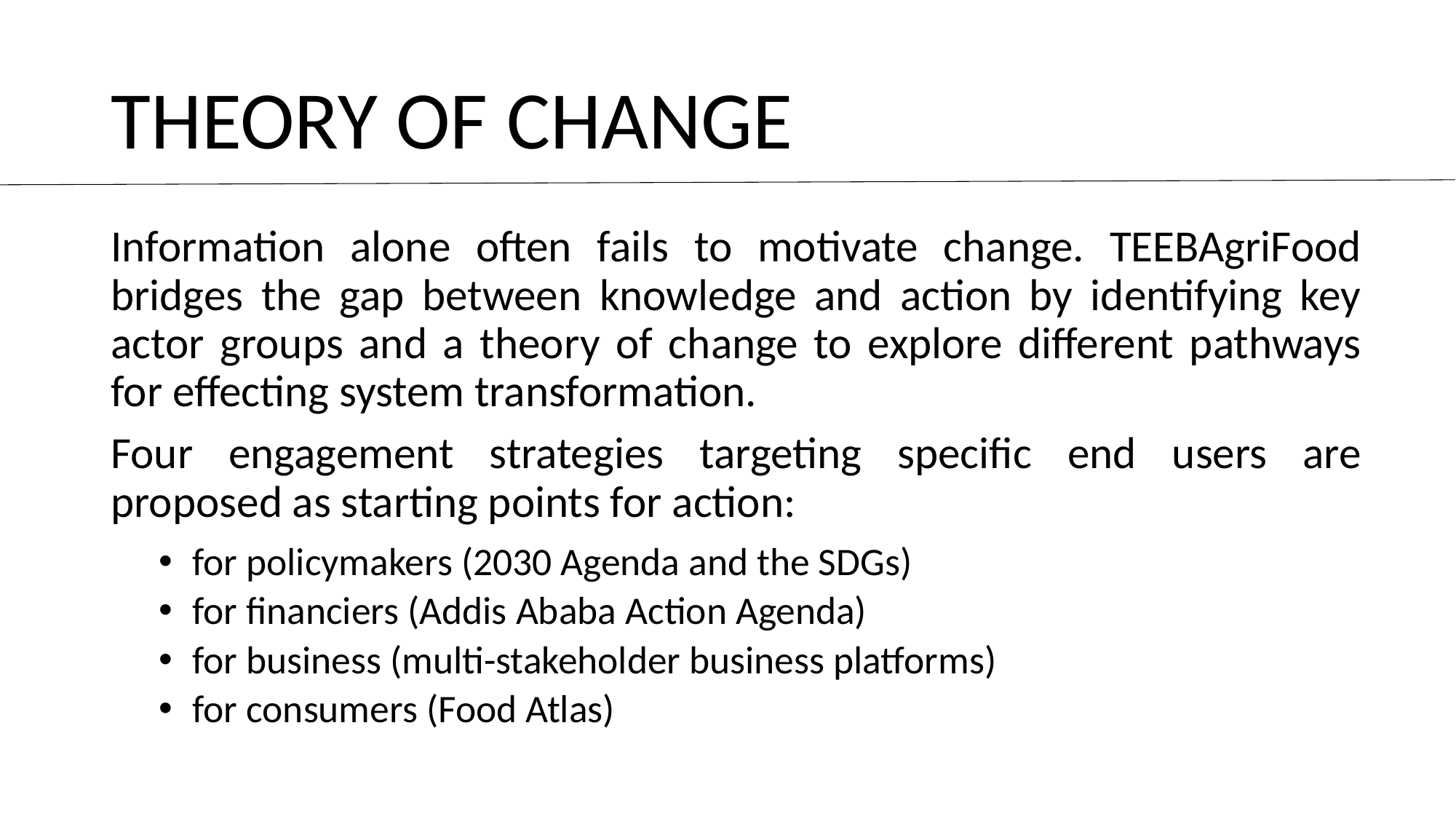

THEORY OF CHANGE
Information alone often fails to motivate change. TEEBAgriFood bridges the gap between knowledge and action by identifying key actor groups and a theory of change to explore different pathways for effecting system transformation.
Four engagement strategies targeting specific end users are proposed as starting points for action:
for policymakers (2030 Agenda and the SDGs)
for financiers (Addis Ababa Action Agenda)
for business (multi-stakeholder business platforms)
for consumers (Food Atlas)